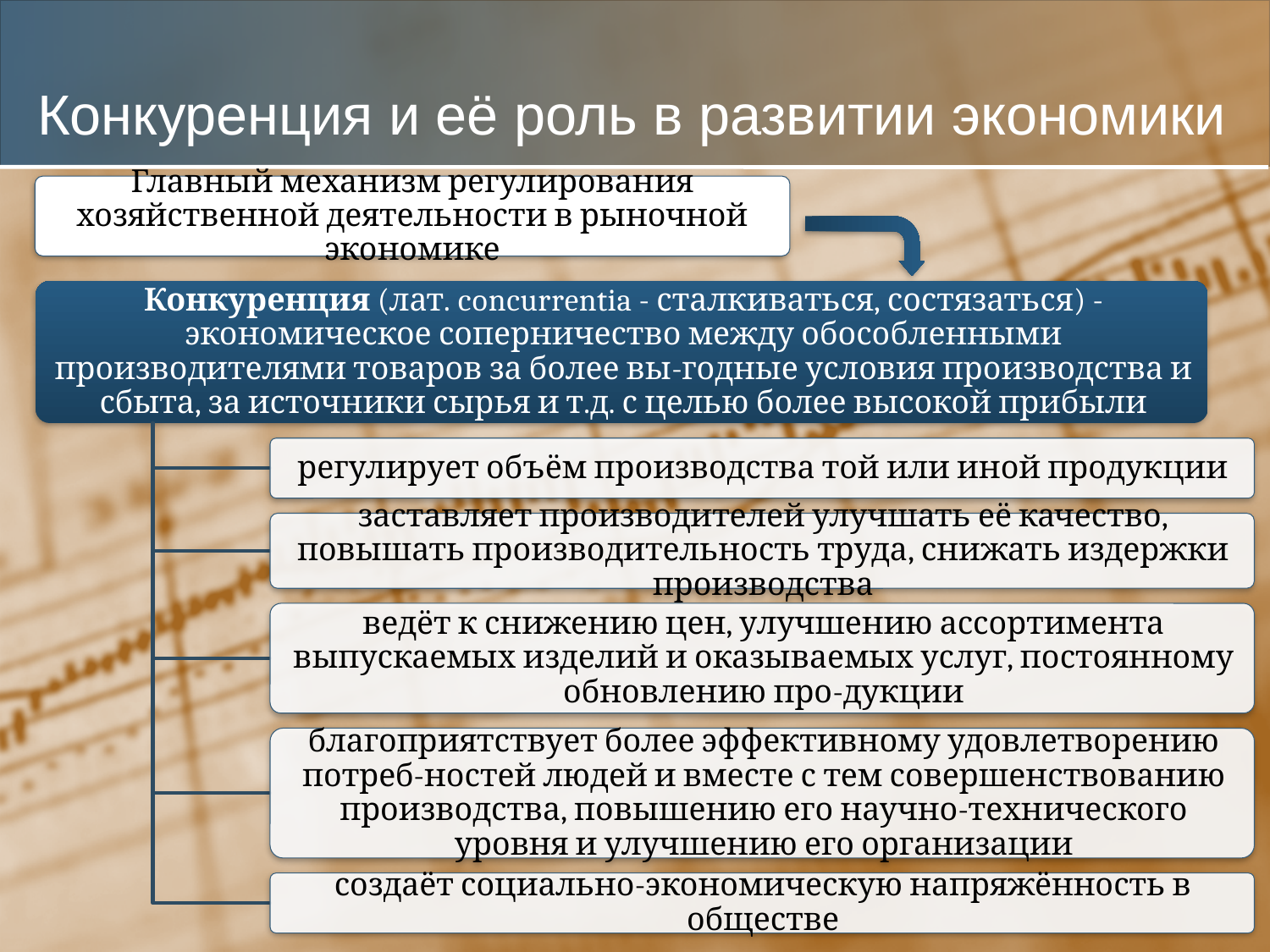

# Конкуренция и её роль в развитии экономики

Главный механизм регулирования хозяйственной деятельности в рыночной экономике

Конкуренция (лат. concurrentia - сталкиваться, состязаться) - экономическое соперничество между обособленными производителями товаров за более вы-годные условия производства и сбыта, за источники сырья и т.д. с целью более высокой прибыли
регулирует объём производства той или иной продукции
заставляет производителей улучшать её качество, повышать производительность труда, снижать издержки производства
ведёт к снижению цен, улучшению ассортимента выпускаемых изделий и оказываемых услуг, постоянному обновлению про-дукции
благоприятствует более эффективному удовлетворению потреб-ностей людей и вместе с тем совершенствованию производства, повышению его научно-технического уровня и улучшению его организации
создаёт социально-экономическую напряжённость в обществе